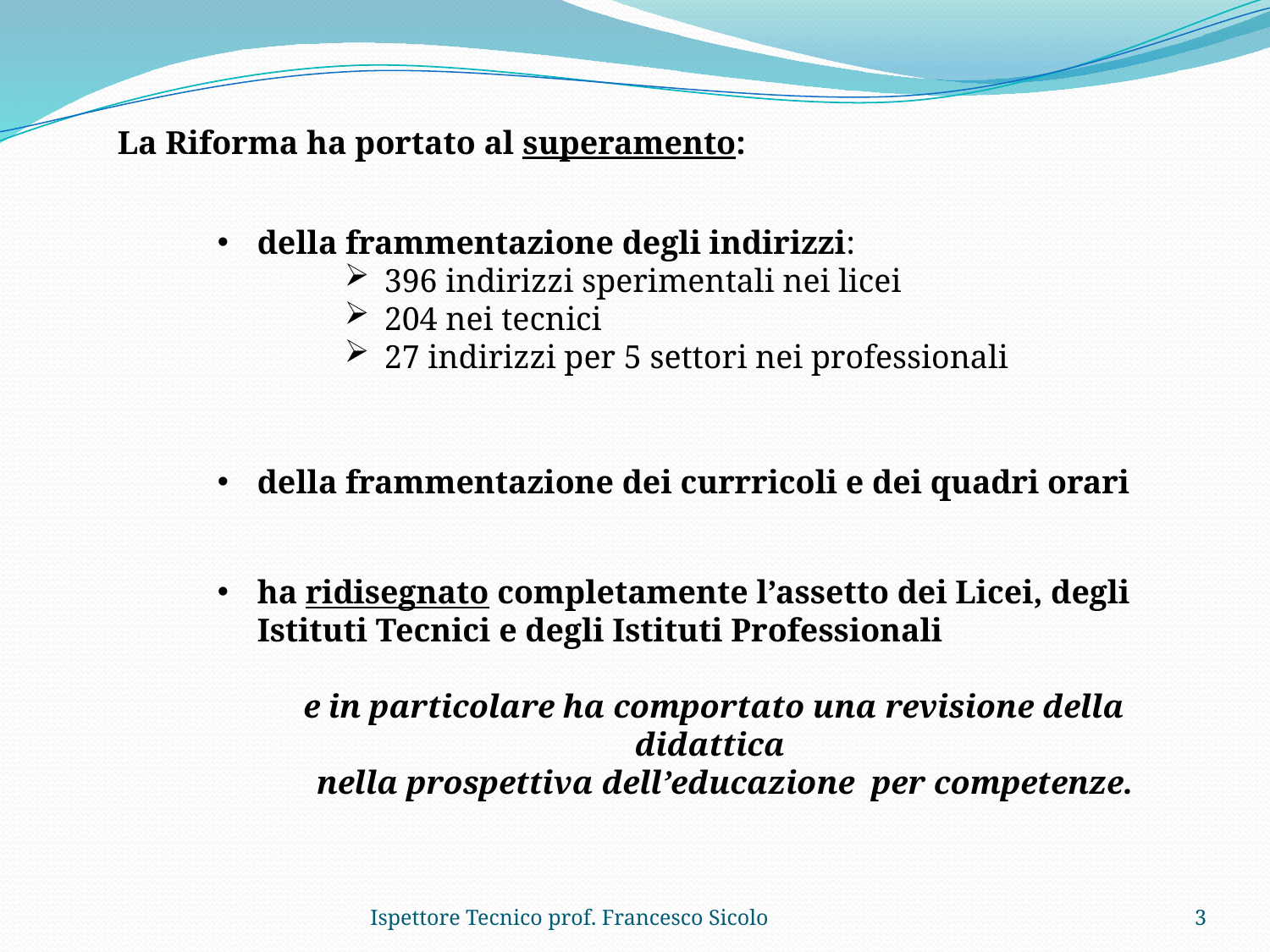

La Riforma ha portato al superamento:
della frammentazione degli indirizzi:
396 indirizzi sperimentali nei licei
204 nei tecnici
27 indirizzi per 5 settori nei professionali
della frammentazione dei currricoli e dei quadri orari
ha ridisegnato completamente l’assetto dei Licei, degli Istituti Tecnici e degli Istituti Professionali

 e in particolare ha comportato una revisione della didattica
            nella prospettiva dell’educazione  per competenze.
Ispettore Tecnico prof. Francesco Sicolo
3